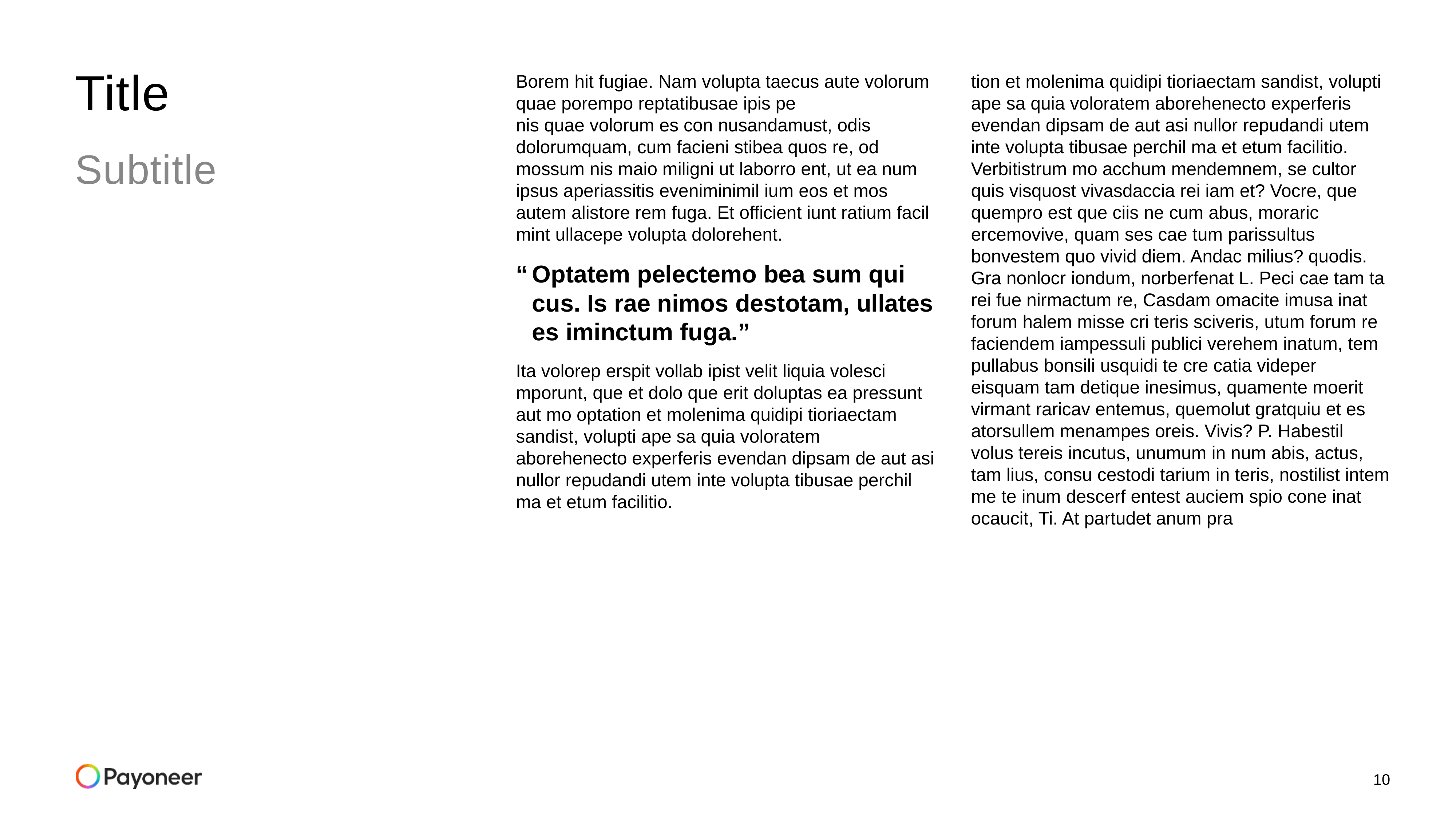

# Title
Borem hit fugiae. Nam volupta taecus aute volorum quae porempo reptatibusae ipis pe
nis quae volorum es con nusandamust, odis dolorumquam, cum facieni stibea quos re, od mossum nis maio miligni ut laborro ent, ut ea num ipsus aperiassitis eveniminimil ium eos et mos autem alistore rem fuga. Et officient iunt ratium facil mint ullacepe volupta dolorehent.
“	Optatem pelectemo bea sum qui cus. Is rae nimos destotam, ullates es iminctum fuga.”
Ita volorep erspit vollab ipist velit liquia volesci mporunt, que et dolo que erit doluptas ea pressunt aut mo optation et molenima quidipi tioriaectam sandist, volupti ape sa quia voloratem aborehenecto experferis evendan dipsam de aut asi nullor repudandi utem inte volupta tibusae perchil ma et etum facilitio.
tion et molenima quidipi tioriaectam sandist, volupti ape sa quia voloratem aborehenecto experferis evendan dipsam de aut asi nullor repudandi utem inte volupta tibusae perchil ma et etum facilitio. Verbitistrum mo acchum mendemnem, se cultor quis visquost vivasdaccia rei iam et? Vocre, que quempro est que ciis ne cum abus, moraric ercemovive, quam ses cae tum parissultus bonvestem quo vivid diem. Andac milius? quodis. Gra nonlocr iondum, norberfenat L. Peci cae tam ta rei fue nirmactum re, Casdam omacite imusa inat forum halem misse cri teris sciveris, utum forum re faciendem iampessuli publici verehem inatum, tem pullabus bonsili usquidi te cre catia videper eisquam tam detique inesimus, quamente moerit virmant raricav entemus, quemolut gratquiu et es atorsullem menampes oreis. Vivis? P. Habestil volus tereis incutus, unumum in num abis, actus, tam lius, consu cestodi tarium in teris, nostilist intem me te inum descerf entest auciem spio cone inat ocaucit, Ti. At partudet anum pra
Subtitle
10